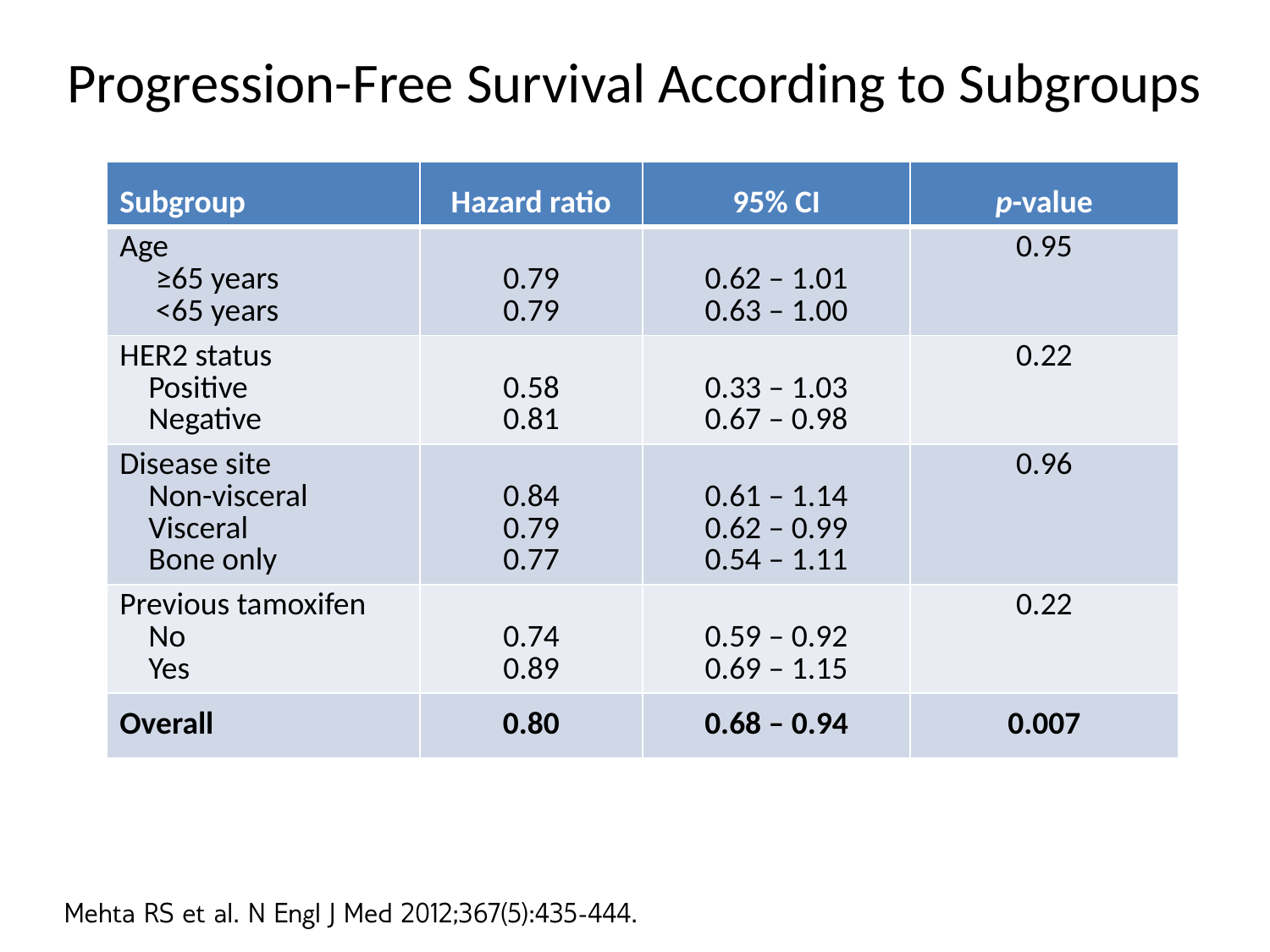

# Progression-Free Survival According to Subgroups
| Subgroup | Hazard ratio | 95% CI | p-value |
| --- | --- | --- | --- |
| Age ≥65 years <65 years | 0.79 0.79 | 0.62 – 1.01 0.63 – 1.00 | 0.95 |
| HER2 status Positive Negative | 0.58 0.81 | 0.33 – 1.03 0.67 – 0.98 | 0.22 |
| Disease site Non-visceral Visceral Bone only | 0.84 0.79 0.77 | 0.61 – 1.14 0.62 – 0.99 0.54 – 1.11 | 0.96 |
| Previous tamoxifen No Yes | 0.74 0.89 | 0.59 – 0.92 0.69 – 1.15 | 0.22 |
| Overall | 0.80 | 0.68 – 0.94 | 0.007 |
Mehta RS et al. N Engl J Med 2012;367(5):435-444.